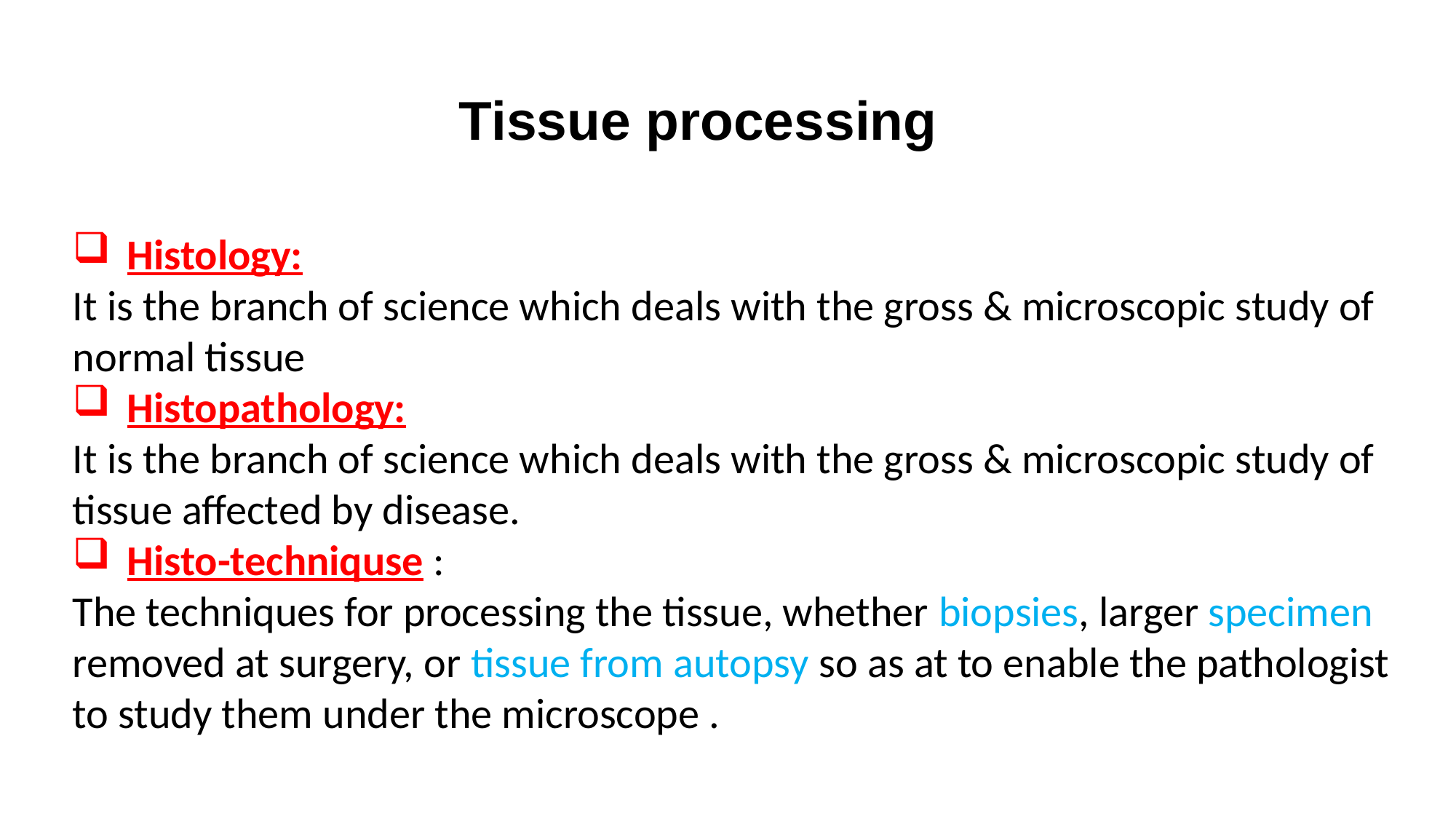

Tissue processing
Histology:
It is the branch of science which deals with the gross & microscopic study of normal tissue
Histopathology:
It is the branch of science which deals with the gross & microscopic study of tissue affected by disease.
Histo-techniquse :
The techniques for processing the tissue, whether biopsies, larger specimen removed at surgery, or tissue from autopsy so as at to enable the pathologist to study them under the microscope .